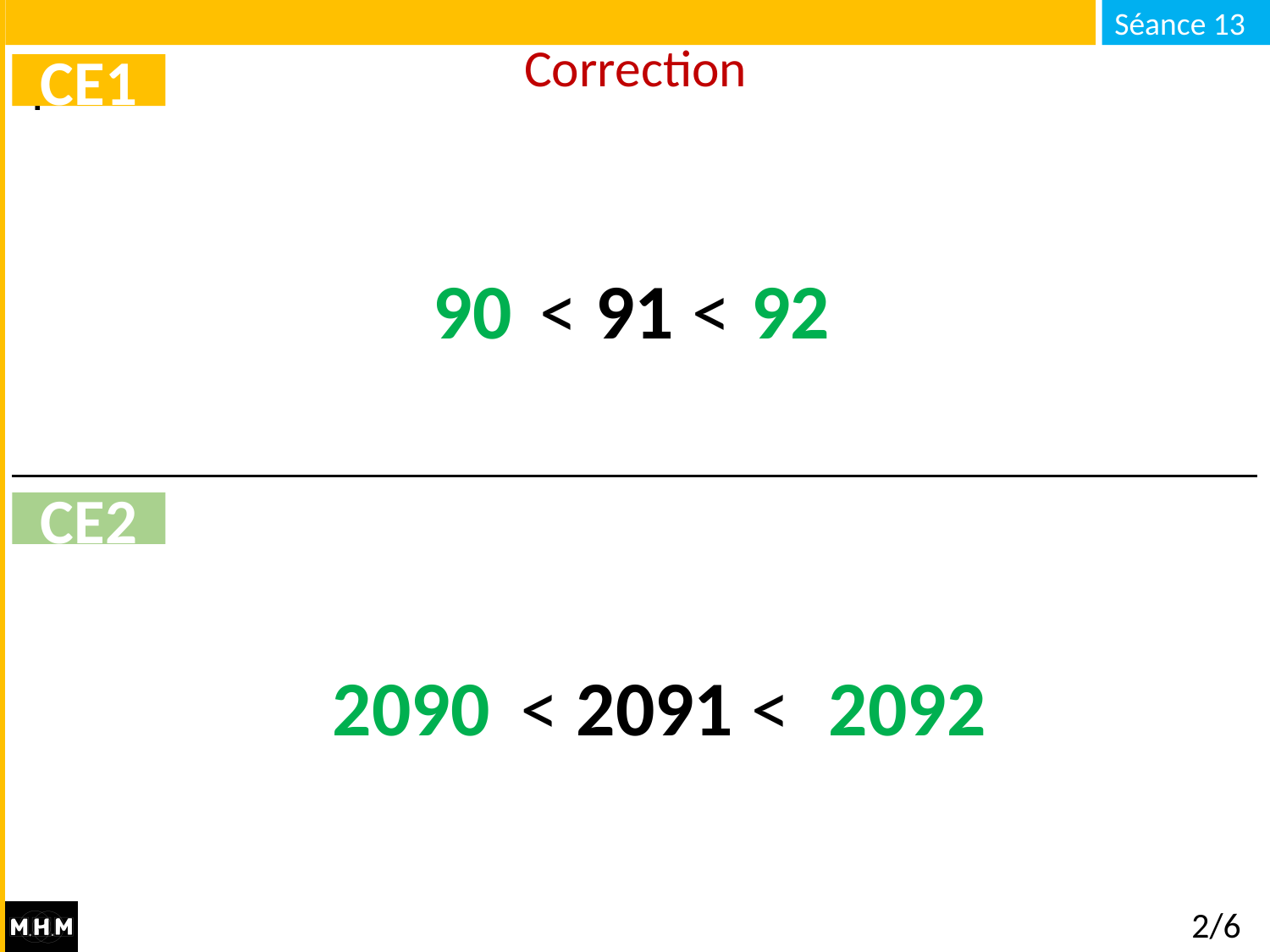

# Correction
CE1
92
90
… < 91 < …
CE2
2092
2090
… < 2091 < …
2/6